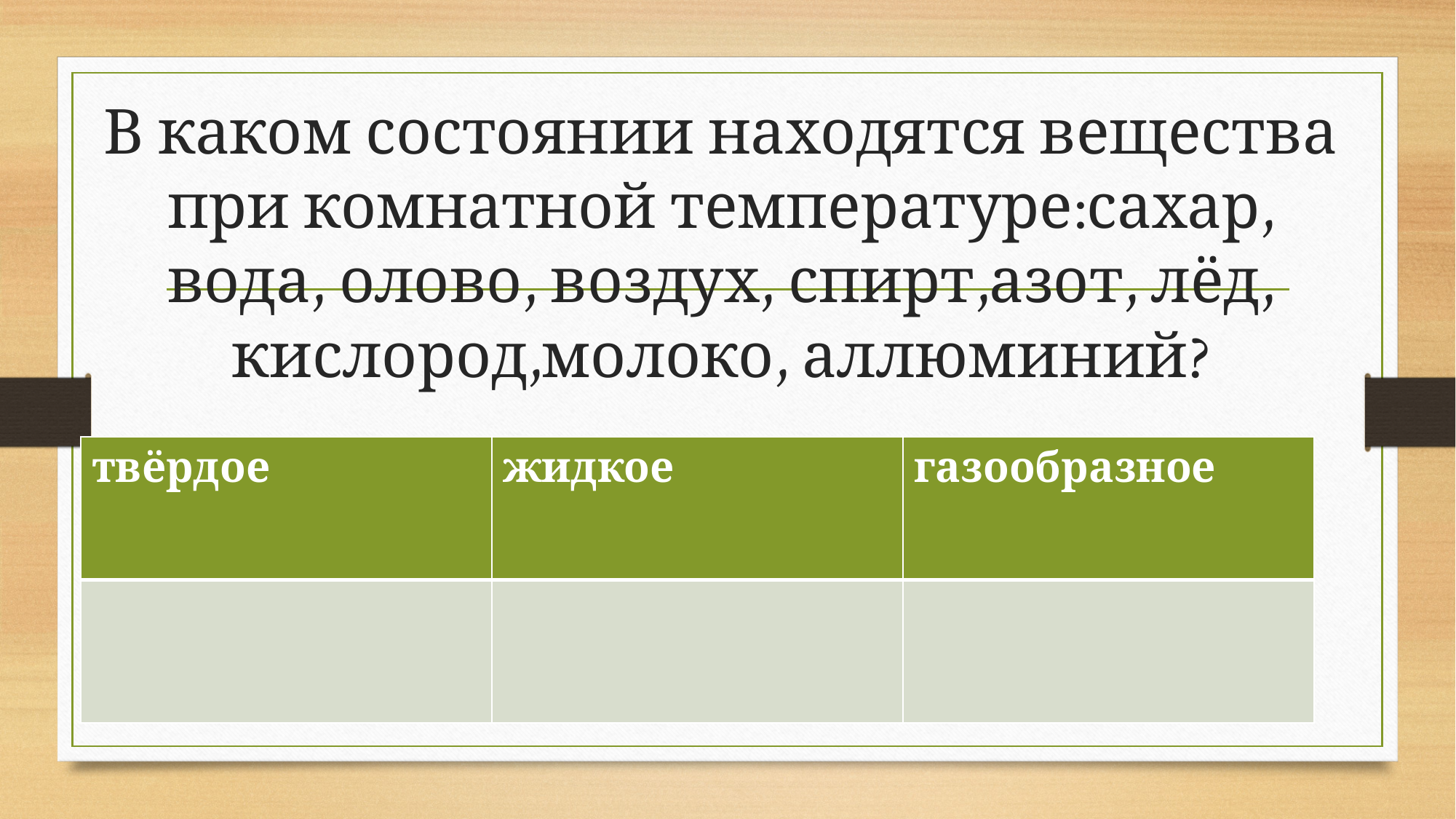

# В каком состоянии находятся вещества при комнатной температуре:сахар, вода, олово, воздух, спирт,азот, лёд, кислород,молоко, аллюминий?
| твёрдое | жидкое | газообразное |
| --- | --- | --- |
|  |  |  |